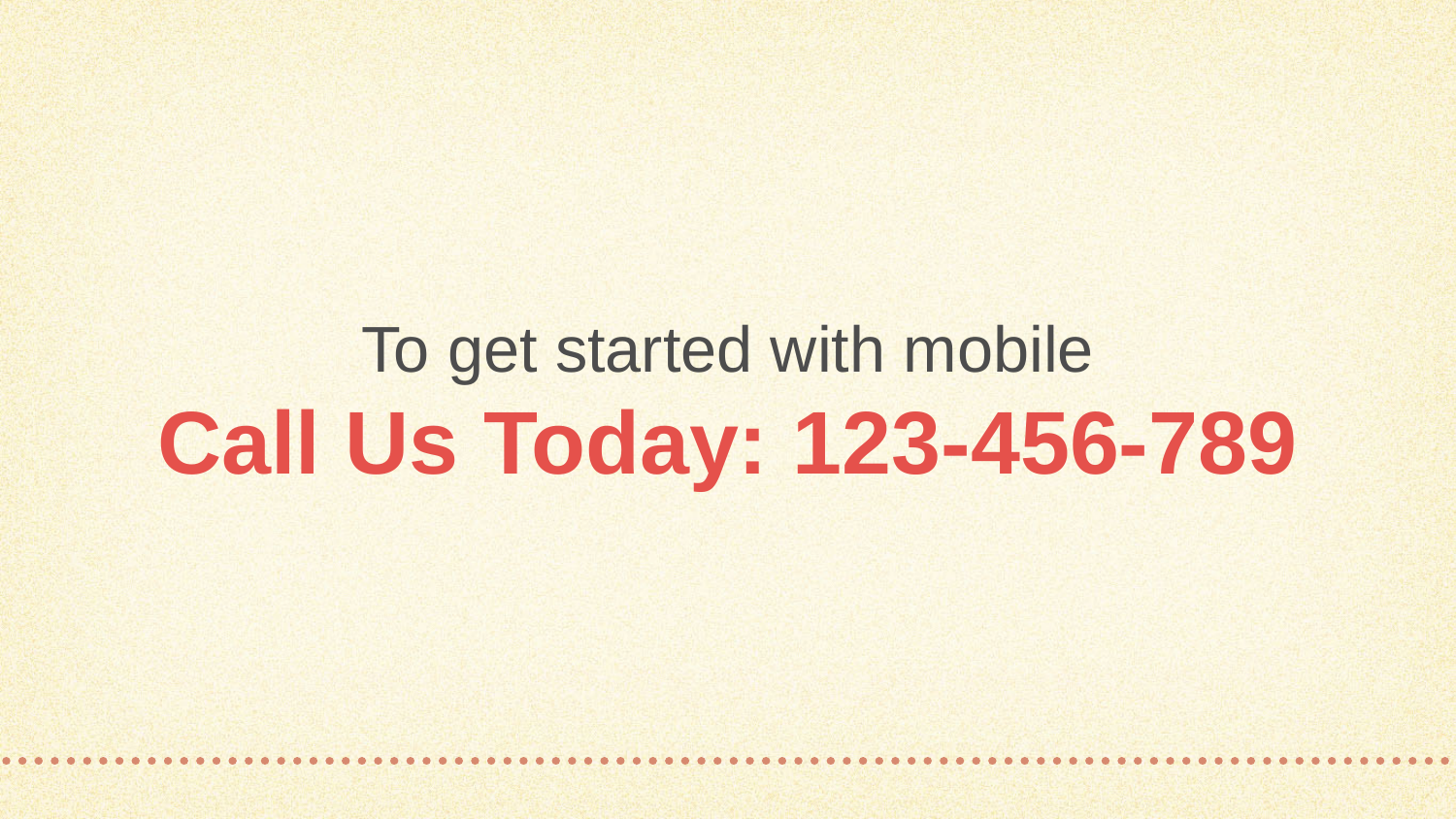

To get started with mobile
Call Us Today: 123-456-789